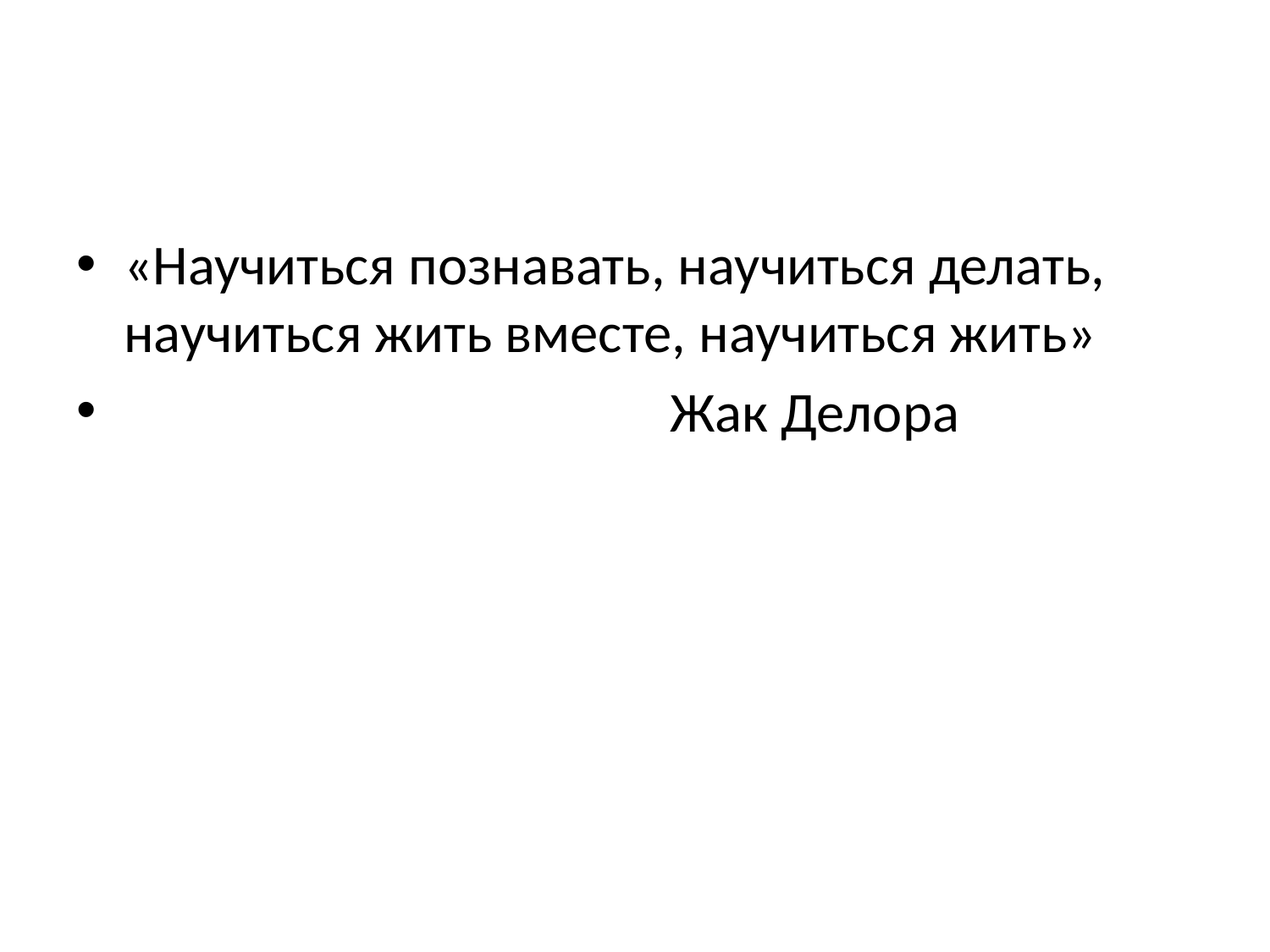

#
«Научиться познавать, научиться делать, научиться жить вместе, научиться жить»
                                           Жак Делора